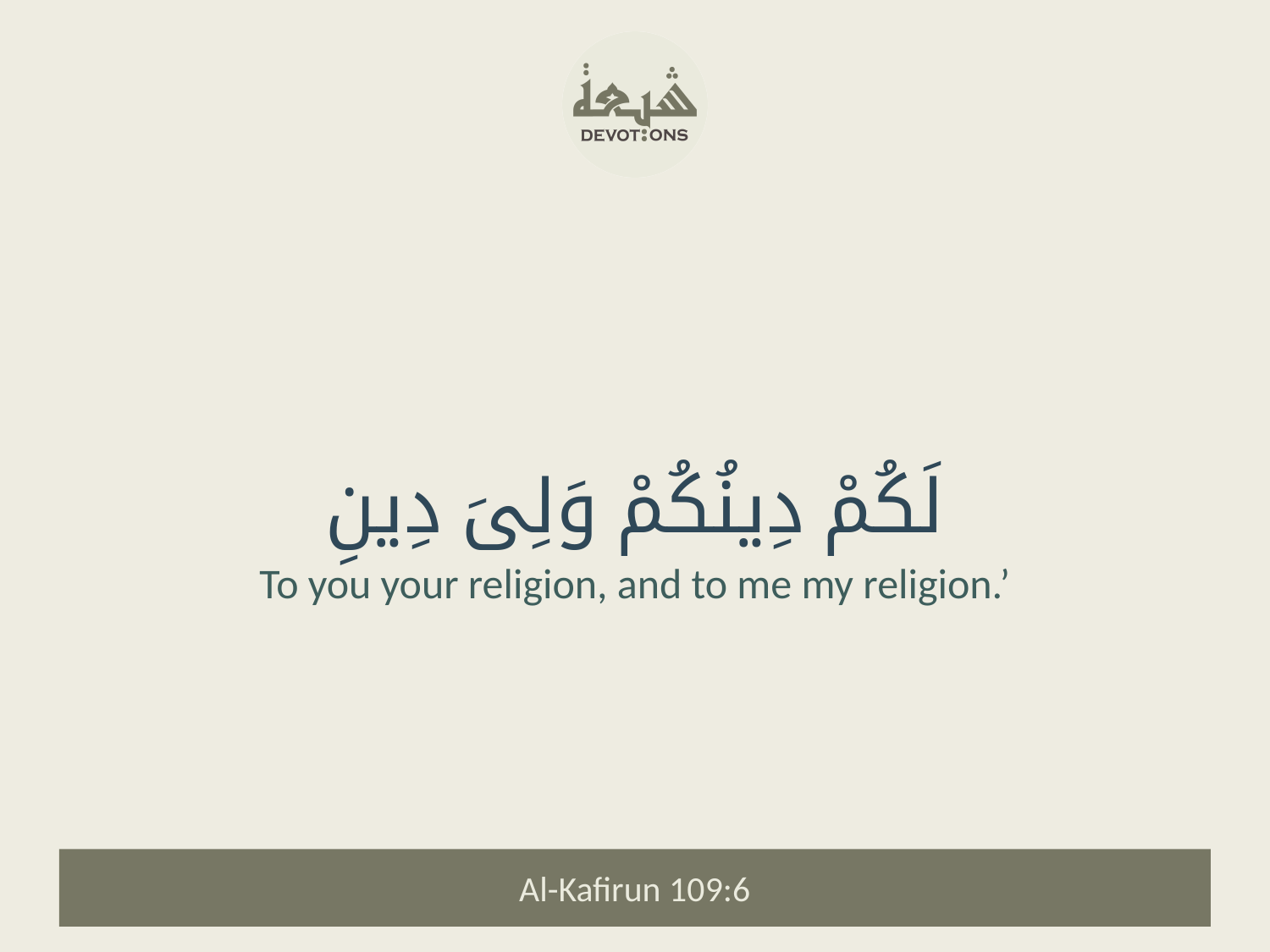

لَكُمْ دِينُكُمْ وَلِىَ دِينِ
To you your religion, and to me my religion.’
Al-Kafirun 109:6